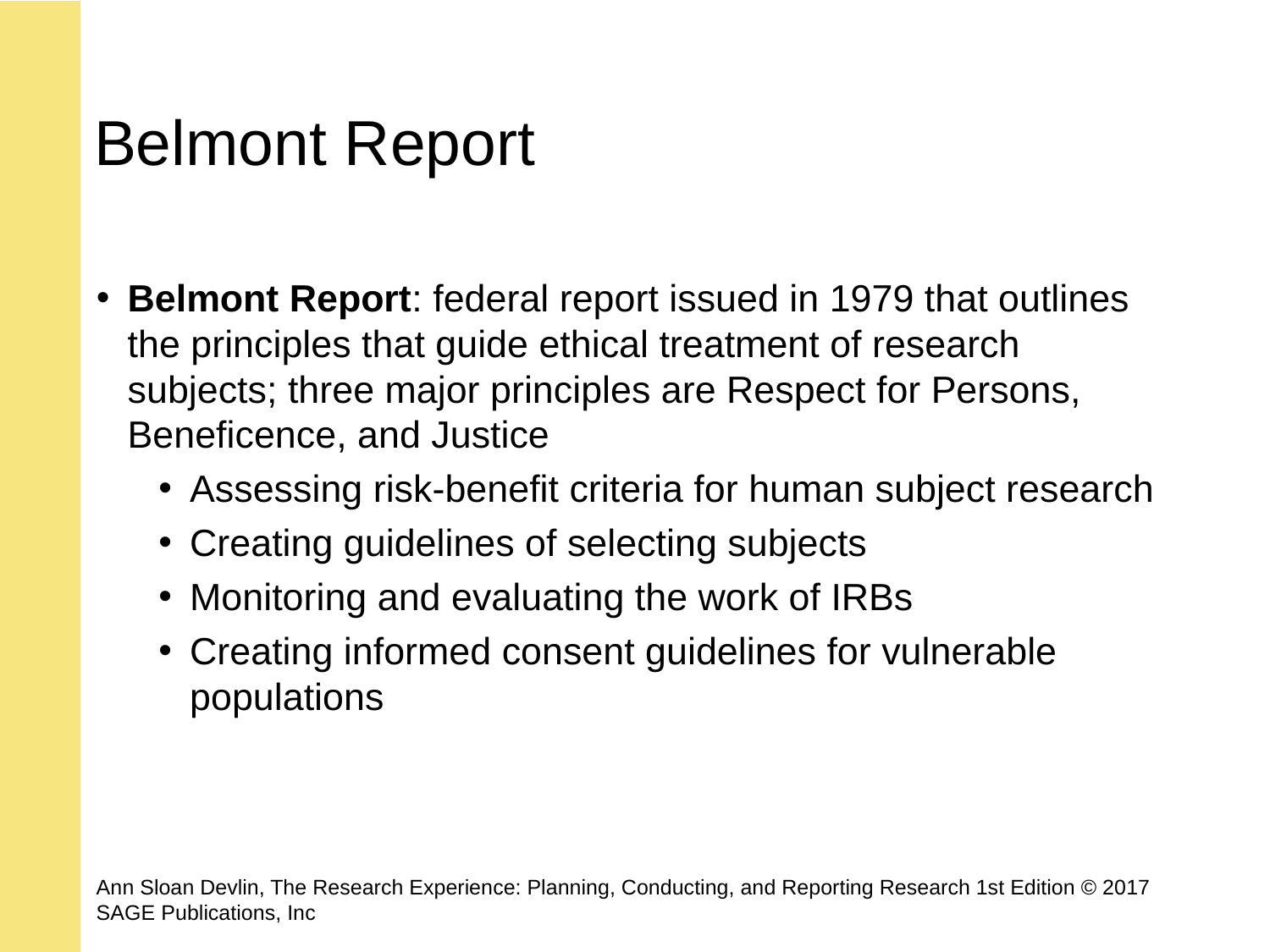

# Belmont Report
Belmont Report: federal report issued in 1979 that outlines the principles that guide ethical treatment of research subjects; three major principles are Respect for Persons, Beneficence, and Justice
Assessing risk-benefit criteria for human subject research
Creating guidelines of selecting subjects
Monitoring and evaluating the work of IRBs
Creating informed consent guidelines for vulnerable populations